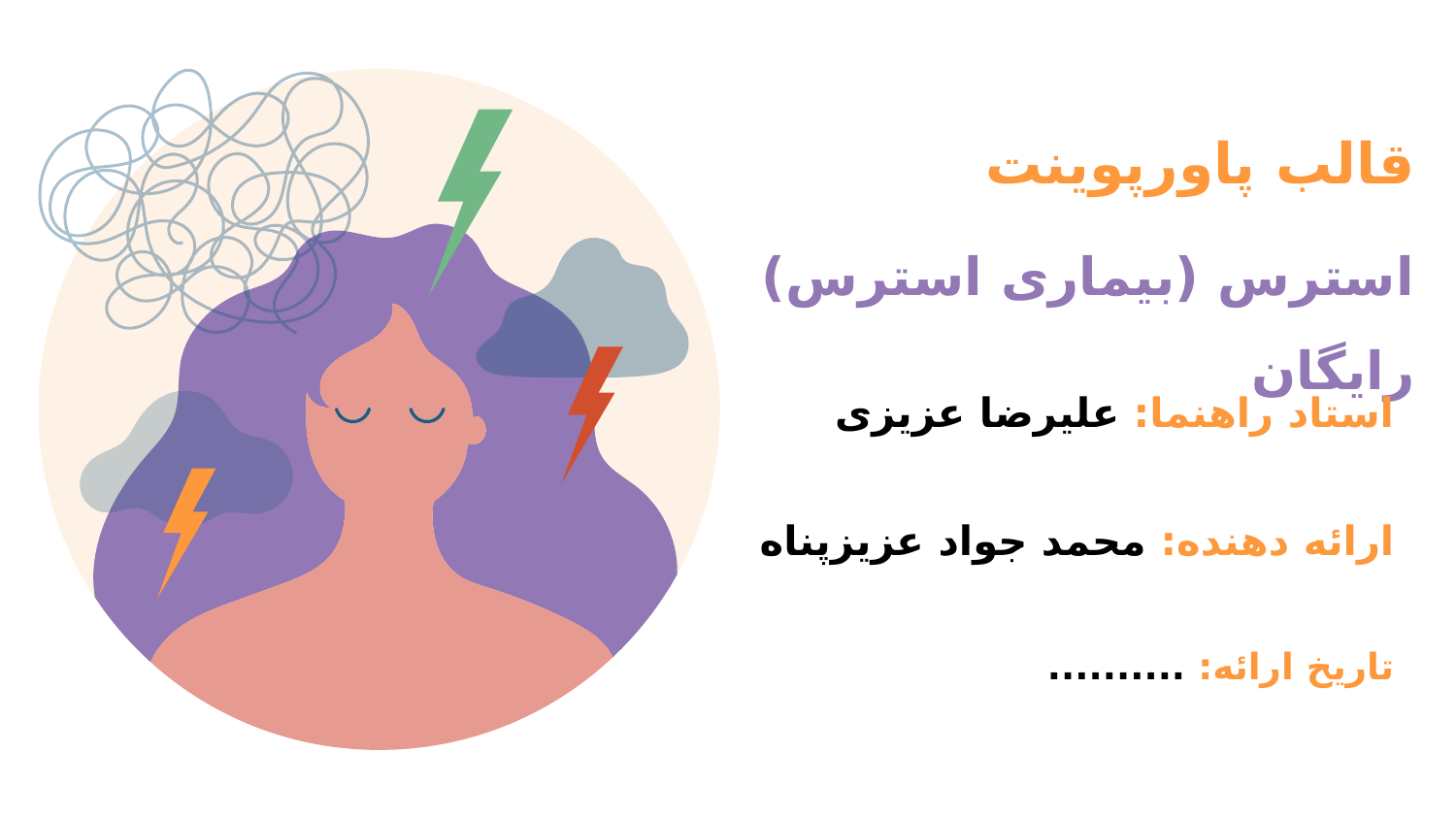

قالب پاورپوینت
استرس (بیماری استرس) رایگان
استاد راهنما: علیرضا عزیزی
ارائه دهنده: محمد جواد عزیزپناه
تاریخ ارائه: ..........